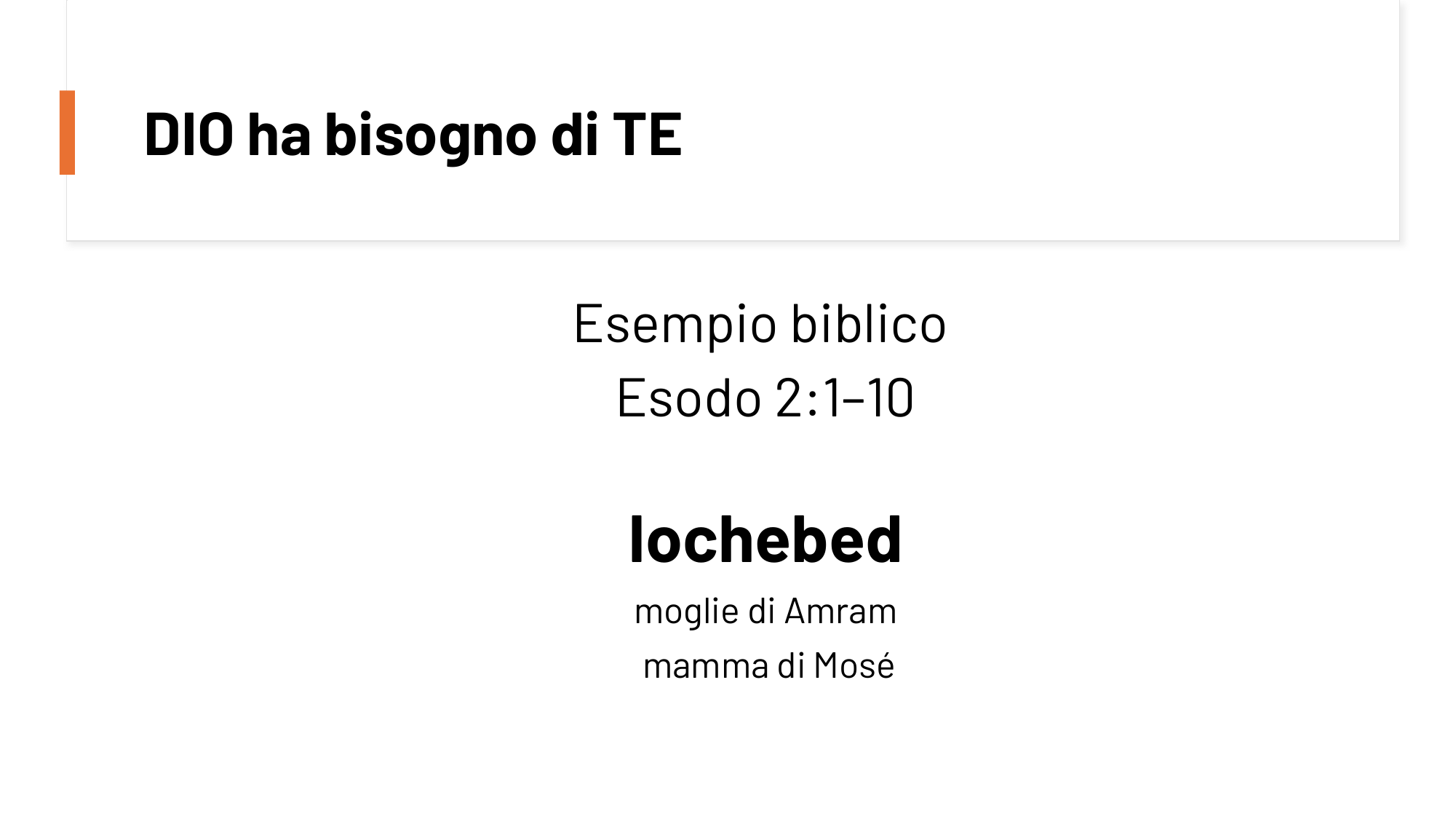

# DIO ha bisogno di TE

Esempio biblico
Esodo 2:1–10

Iochebed
moglie di Amram
 mamma di Mosé